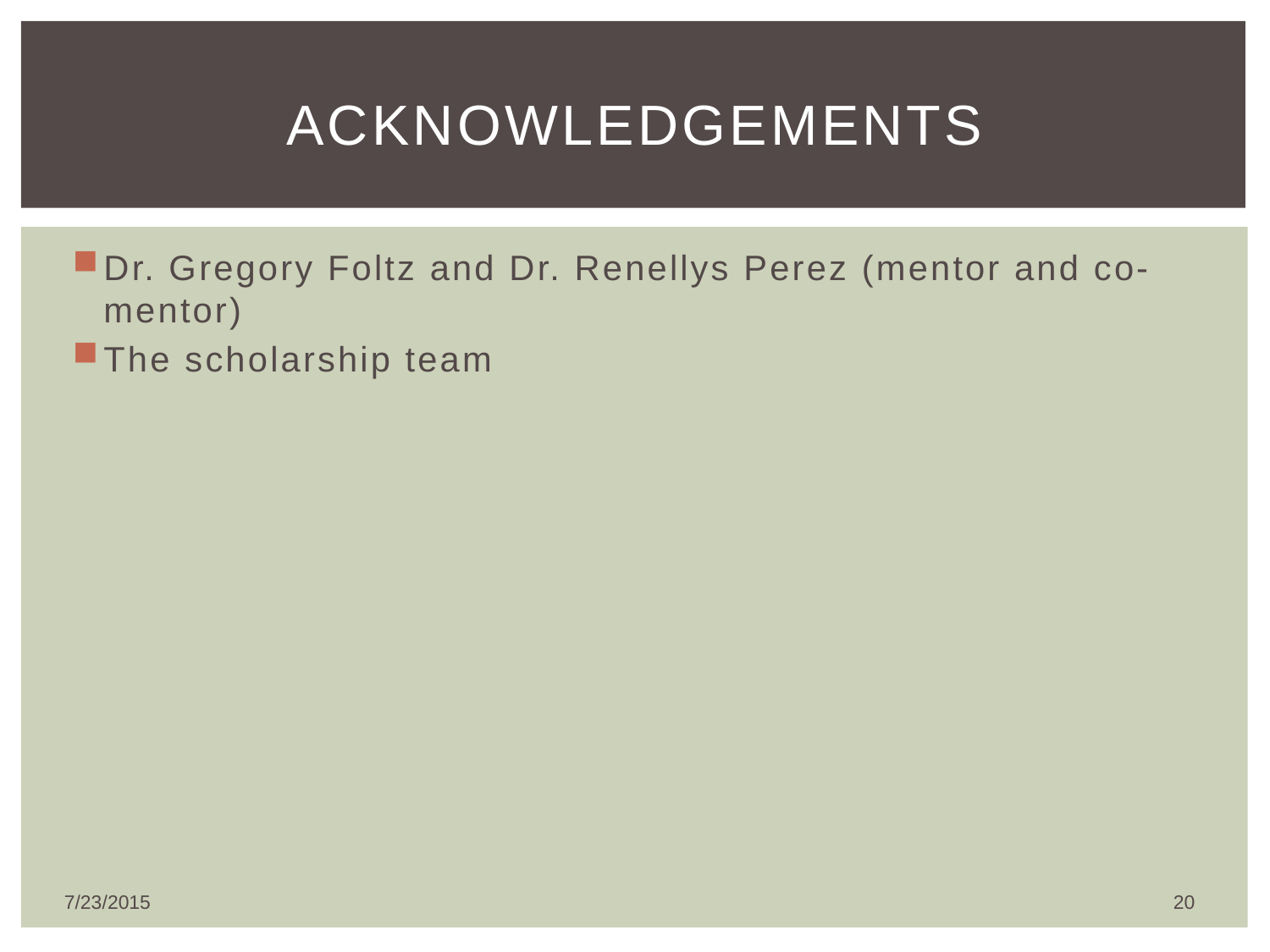

# Acknowledgements
Dr. Gregory Foltz and Dr. Renellys Perez (mentor and co-mentor)
The scholarship team

20
7/23/2015